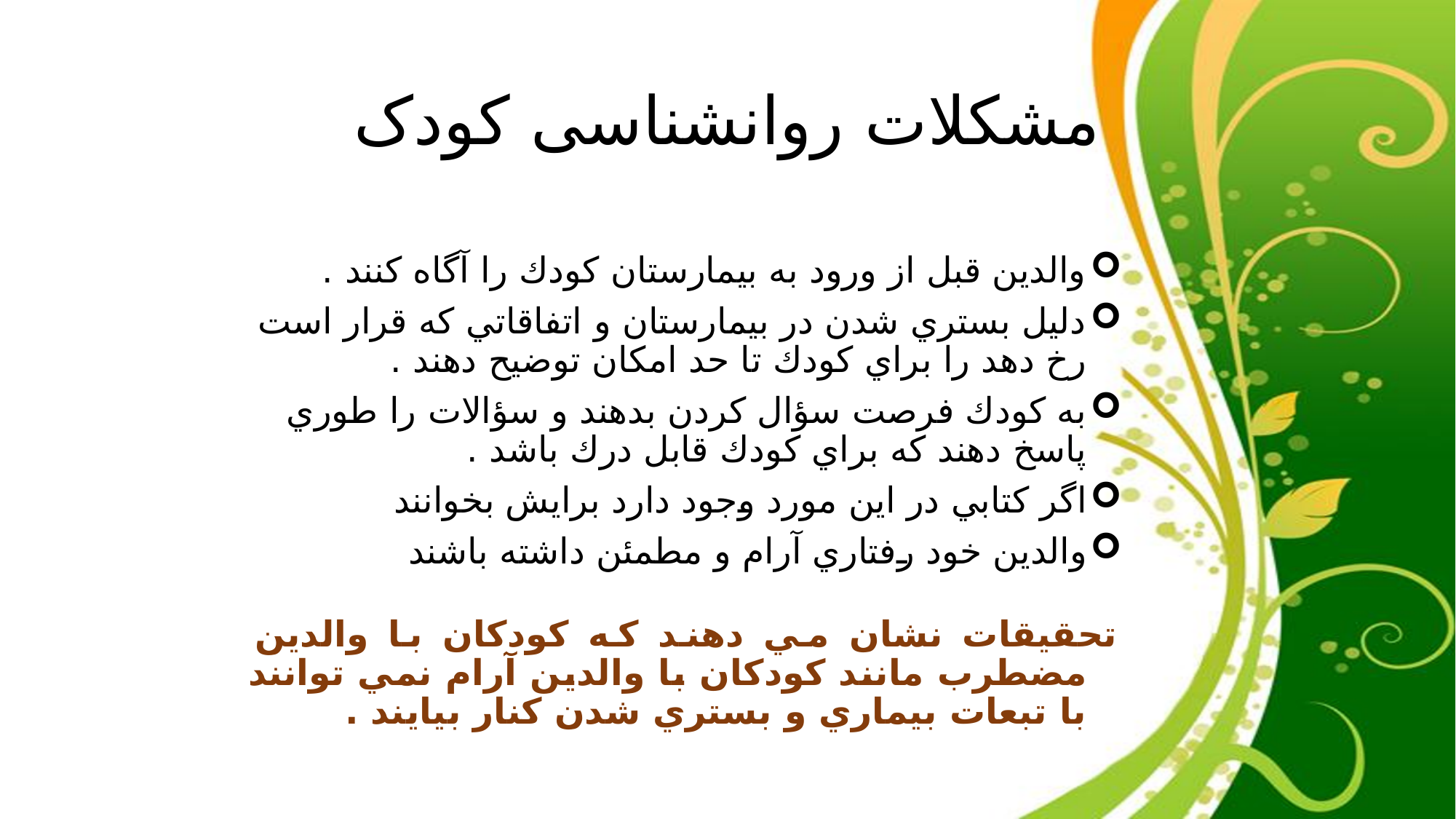

# مشکلات روانشناسی کودک

والدين قبل از ورود به بيمارستان كودك را آگاه كنند .
دليل بستري شدن در بيمارستان و اتفاقاتي كه قرار است رخ دهد را براي كودك تا حد امكان توضيح دهند .
به كودك فرصت سؤال كردن بدهند و سؤالات را طوري پاسخ دهند كه براي كودك قابل درك باشد .
اگر كتابي در اين مورد وجود دارد برايش بخوانند
والدين خود رفتاري آرام و مطمئن داشته باشند

تحقيقات نشان مي دهند كه كودكان با والدين مضطرب مانند كودكان با والدين آرام نمي توانند با تبعات بيماري و بستري شدن كنار بيايند .